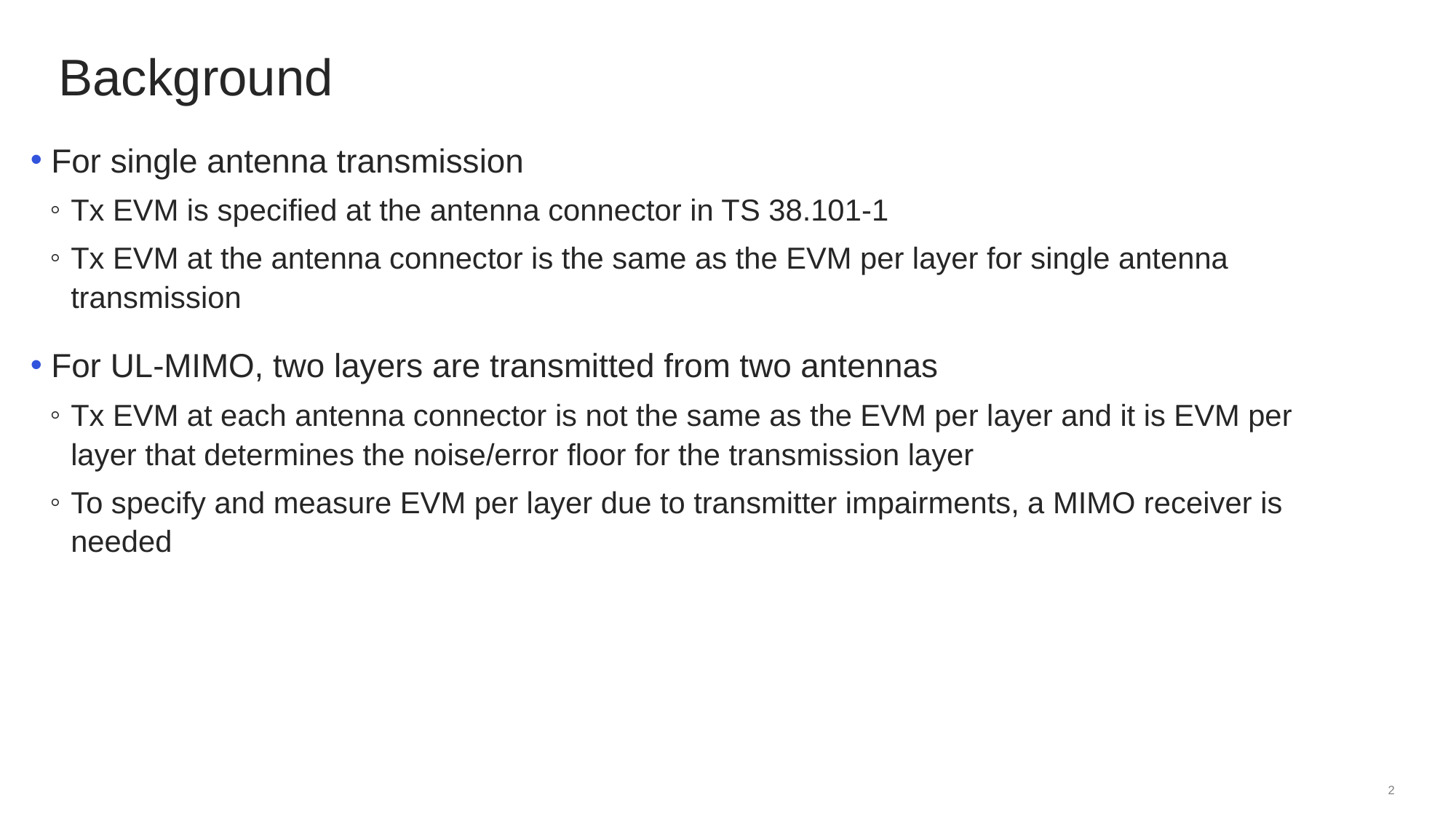

# Background
For single antenna transmission
Tx EVM is specified at the antenna connector in TS 38.101-1
Tx EVM at the antenna connector is the same as the EVM per layer for single antenna transmission
For UL-MIMO, two layers are transmitted from two antennas
Tx EVM at each antenna connector is not the same as the EVM per layer and it is EVM per layer that determines the noise/error floor for the transmission layer
To specify and measure EVM per layer due to transmitter impairments, a MIMO receiver is needed